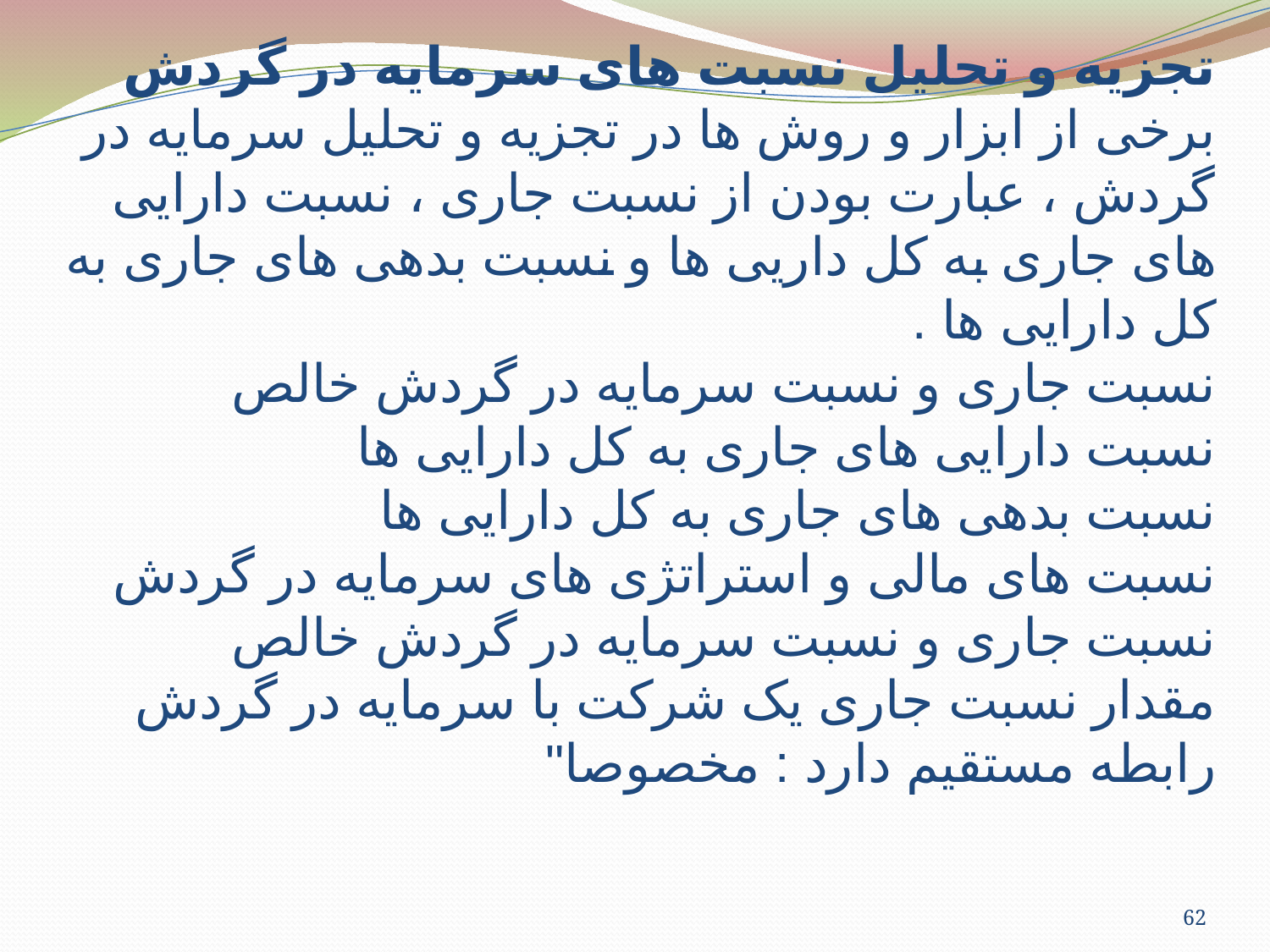

# تجزیه و تحلیل نسبت های سرمایه در گردش برخی از ابزار و روش ها در تجزیه و تحلیل سرمایه در گردش ، عبارت بودن از نسبت جاری ، نسبت دارایی های جاری به کل داریی ها و نسبت بدهی های جاری به کل دارایی ها . نسبت جاری و نسبت سرمایه در گردش خالص نسبت دارایی های جاری به کل دارایی ها نسبت بدهی های جاری به کل دارایی ها نسبت های مالی و استراتژی های سرمایه در گردش نسبت جاری و نسبت سرمایه در گردش خالص مقدار نسبت جاری یک شرکت با سرمایه در گردش رابطه مستقیم دارد : مخصوصا"
62